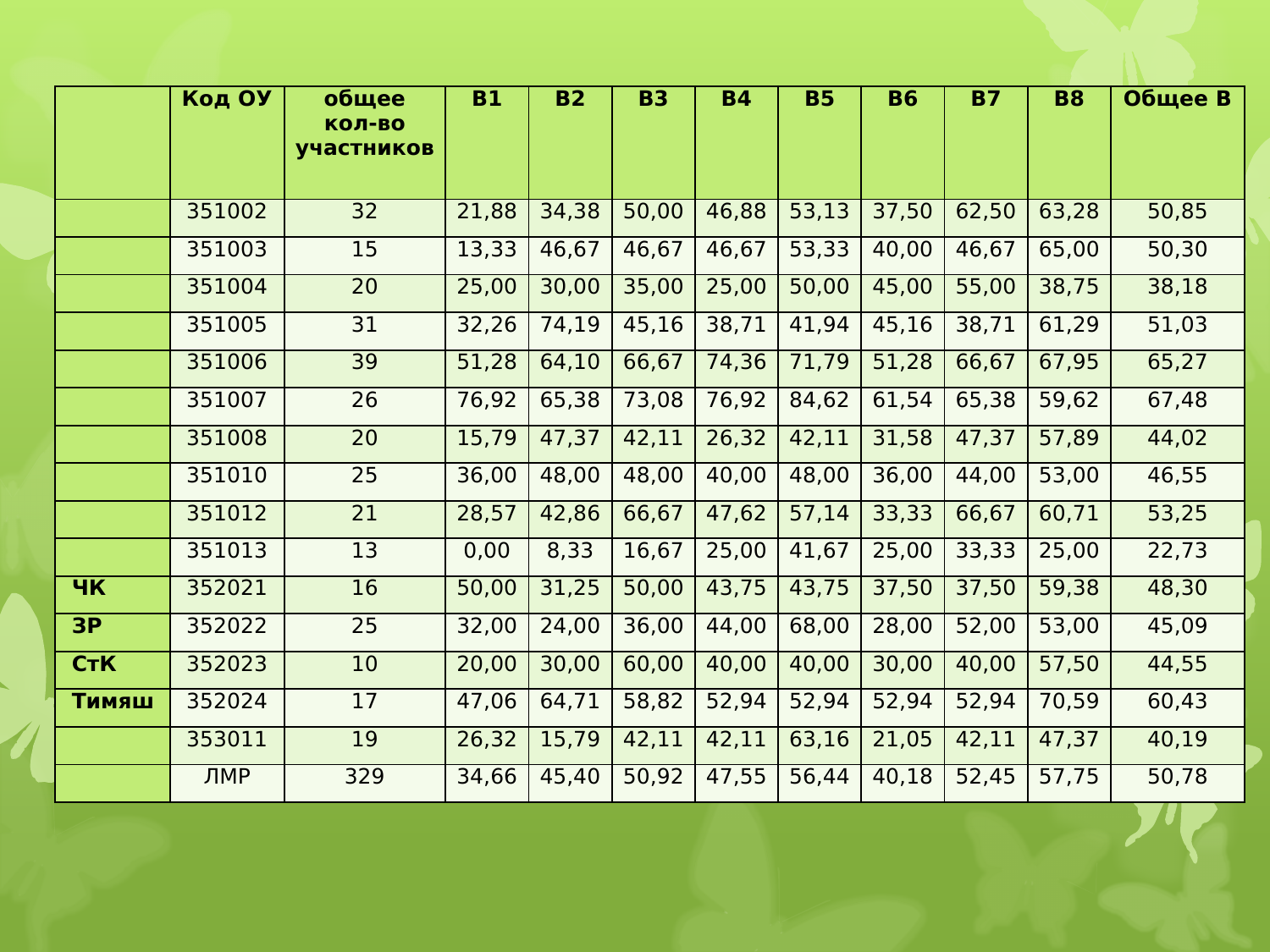

|  | Код ОУ | общее кол-во участников | B1 | B2 | B3 | B4 | B5 | B6 | B7 | B8 | Общее В |
| --- | --- | --- | --- | --- | --- | --- | --- | --- | --- | --- | --- |
|  | 351002 | 32 | 21,88 | 34,38 | 50,00 | 46,88 | 53,13 | 37,50 | 62,50 | 63,28 | 50,85 |
|  | 351003 | 15 | 13,33 | 46,67 | 46,67 | 46,67 | 53,33 | 40,00 | 46,67 | 65,00 | 50,30 |
|  | 351004 | 20 | 25,00 | 30,00 | 35,00 | 25,00 | 50,00 | 45,00 | 55,00 | 38,75 | 38,18 |
|  | 351005 | 31 | 32,26 | 74,19 | 45,16 | 38,71 | 41,94 | 45,16 | 38,71 | 61,29 | 51,03 |
|  | 351006 | 39 | 51,28 | 64,10 | 66,67 | 74,36 | 71,79 | 51,28 | 66,67 | 67,95 | 65,27 |
|  | 351007 | 26 | 76,92 | 65,38 | 73,08 | 76,92 | 84,62 | 61,54 | 65,38 | 59,62 | 67,48 |
|  | 351008 | 20 | 15,79 | 47,37 | 42,11 | 26,32 | 42,11 | 31,58 | 47,37 | 57,89 | 44,02 |
|  | 351010 | 25 | 36,00 | 48,00 | 48,00 | 40,00 | 48,00 | 36,00 | 44,00 | 53,00 | 46,55 |
|  | 351012 | 21 | 28,57 | 42,86 | 66,67 | 47,62 | 57,14 | 33,33 | 66,67 | 60,71 | 53,25 |
|  | 351013 | 13 | 0,00 | 8,33 | 16,67 | 25,00 | 41,67 | 25,00 | 33,33 | 25,00 | 22,73 |
| ЧК | 352021 | 16 | 50,00 | 31,25 | 50,00 | 43,75 | 43,75 | 37,50 | 37,50 | 59,38 | 48,30 |
| ЗР | 352022 | 25 | 32,00 | 24,00 | 36,00 | 44,00 | 68,00 | 28,00 | 52,00 | 53,00 | 45,09 |
| СтК | 352023 | 10 | 20,00 | 30,00 | 60,00 | 40,00 | 40,00 | 30,00 | 40,00 | 57,50 | 44,55 |
| Тимяш | 352024 | 17 | 47,06 | 64,71 | 58,82 | 52,94 | 52,94 | 52,94 | 52,94 | 70,59 | 60,43 |
|  | 353011 | 19 | 26,32 | 15,79 | 42,11 | 42,11 | 63,16 | 21,05 | 42,11 | 47,37 | 40,19 |
|  | ЛМР | 329 | 34,66 | 45,40 | 50,92 | 47,55 | 56,44 | 40,18 | 52,45 | 57,75 | 50,78 |